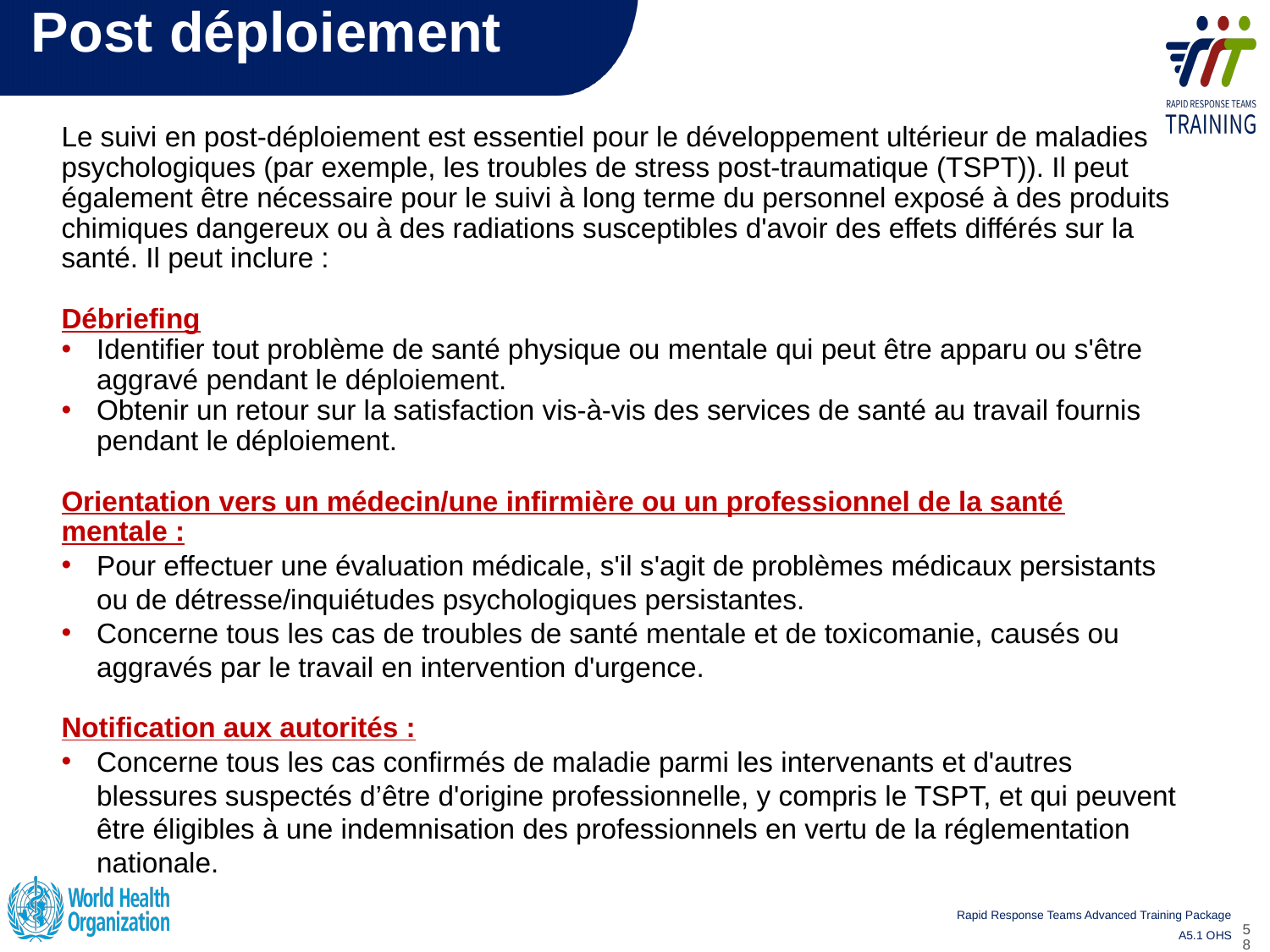

# Post déploiement
Le suivi en post-déploiement est essentiel pour le développement ultérieur de maladies psychologiques (par exemple, les troubles de stress post-traumatique (TSPT)). Il peut également être nécessaire pour le suivi à long terme du personnel exposé à des produits chimiques dangereux ou à des radiations susceptibles d'avoir des effets différés sur la santé. Il peut inclure :

Débriefing
Identifier tout problème de santé physique ou mentale qui peut être apparu ou s'être aggravé pendant le déploiement.
Obtenir un retour sur la satisfaction vis-à-vis des services de santé au travail fournis pendant le déploiement.

Orientation vers un médecin/une infirmière ou un professionnel de la santé mentale :
Pour effectuer une évaluation médicale, s'il s'agit de problèmes médicaux persistants ou de détresse/inquiétudes psychologiques persistantes.
Concerne tous les cas de troubles de santé mentale et de toxicomanie, causés ou aggravés par le travail en intervention d'urgence.

Notification aux autorités :
Concerne tous les cas confirmés de maladie parmi les intervenants et d'autres blessures suspectés d’être d'origine professionnelle, y compris le TSPT, et qui peuvent être éligibles à une indemnisation des professionnels en vertu de la réglementation nationale.
58